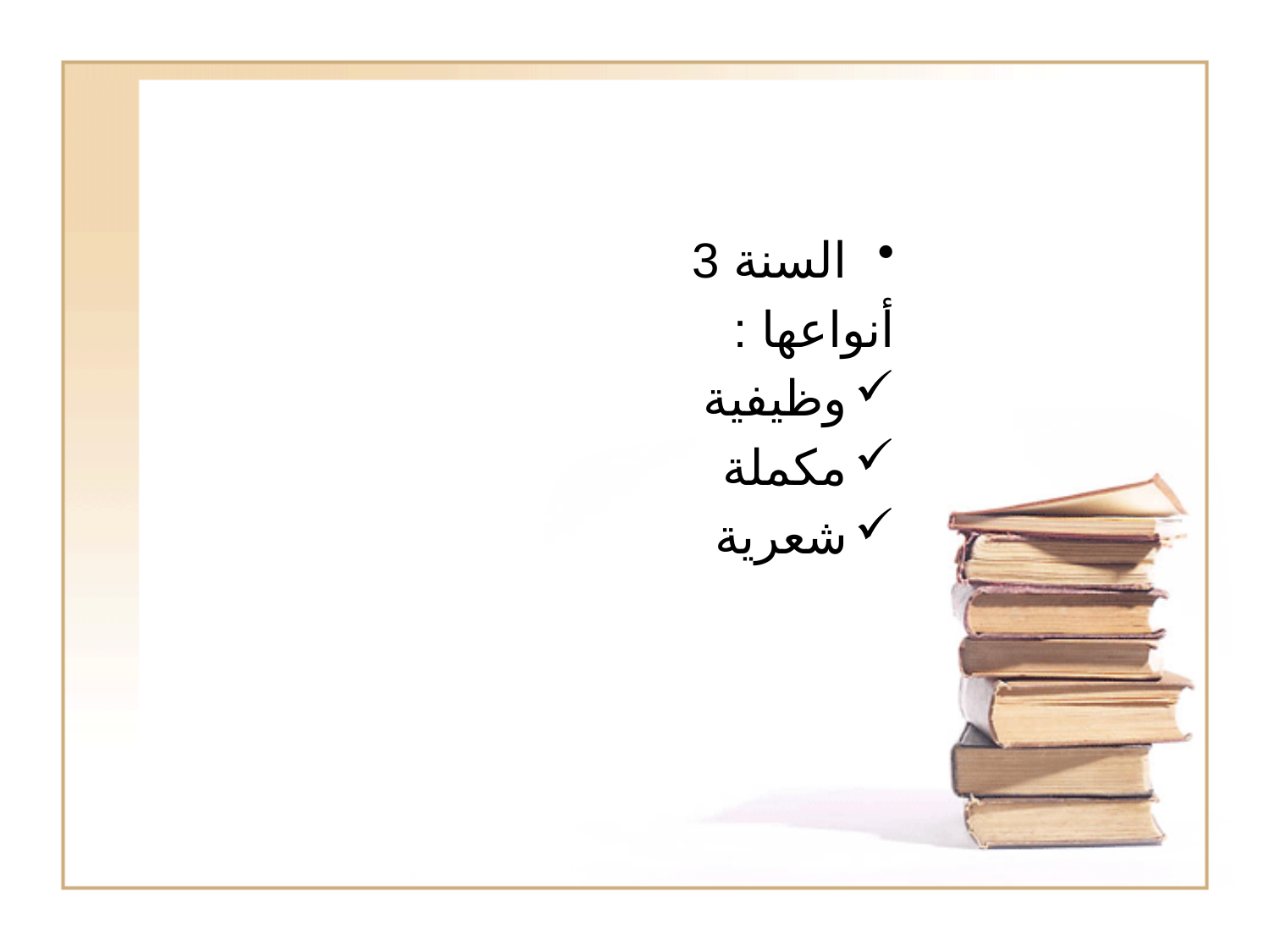

#
السنة 3
أنواعها :
وظيفية
مكملة
شعرية